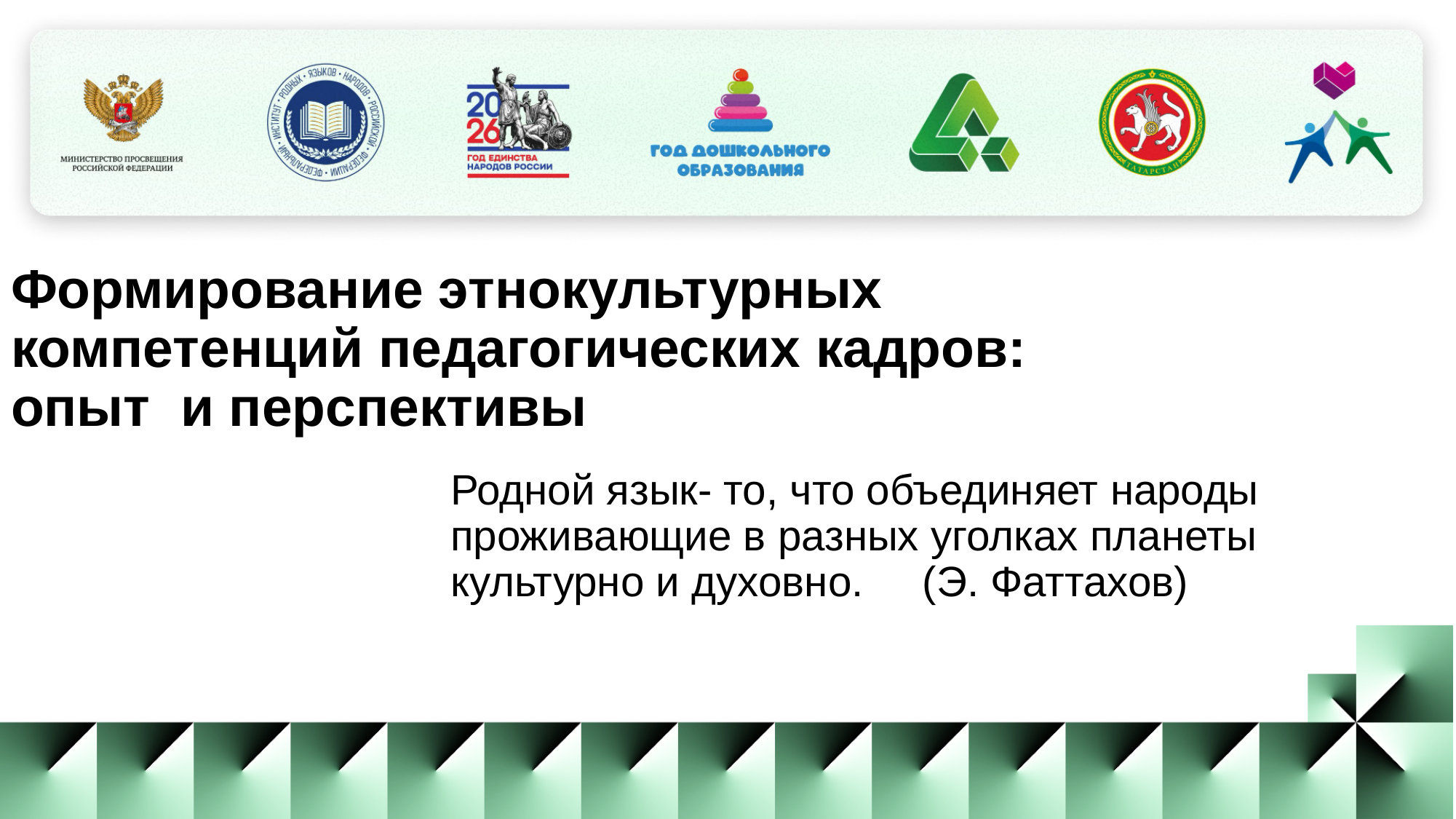

Формирование этнокультурных компетенций педагогических кадров: опыт  и перспективы
Родной язык- то, что объединяет народы проживающие в разных уголках планеты культурно и духовно.     (Э. Фаттахов)